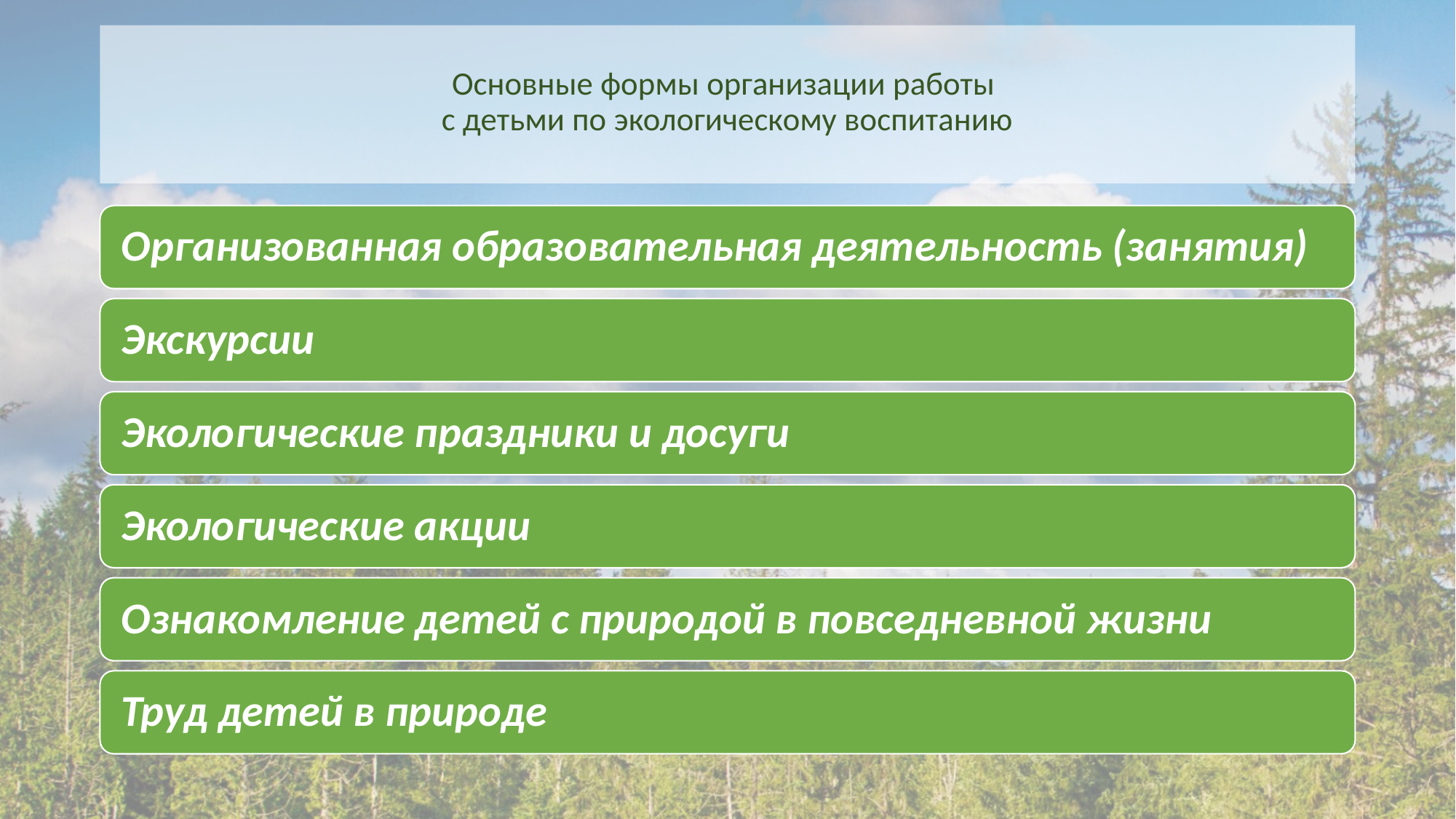

# Основные формы организации работы с детьми по экологическому воспитанию
Организованная образовательная деятельность (занятия)
Экскурсии
Экологические праздники и досуги
Экологические акции
Ознакомление детей с природой в повседневной жизни
Труд детей в природе